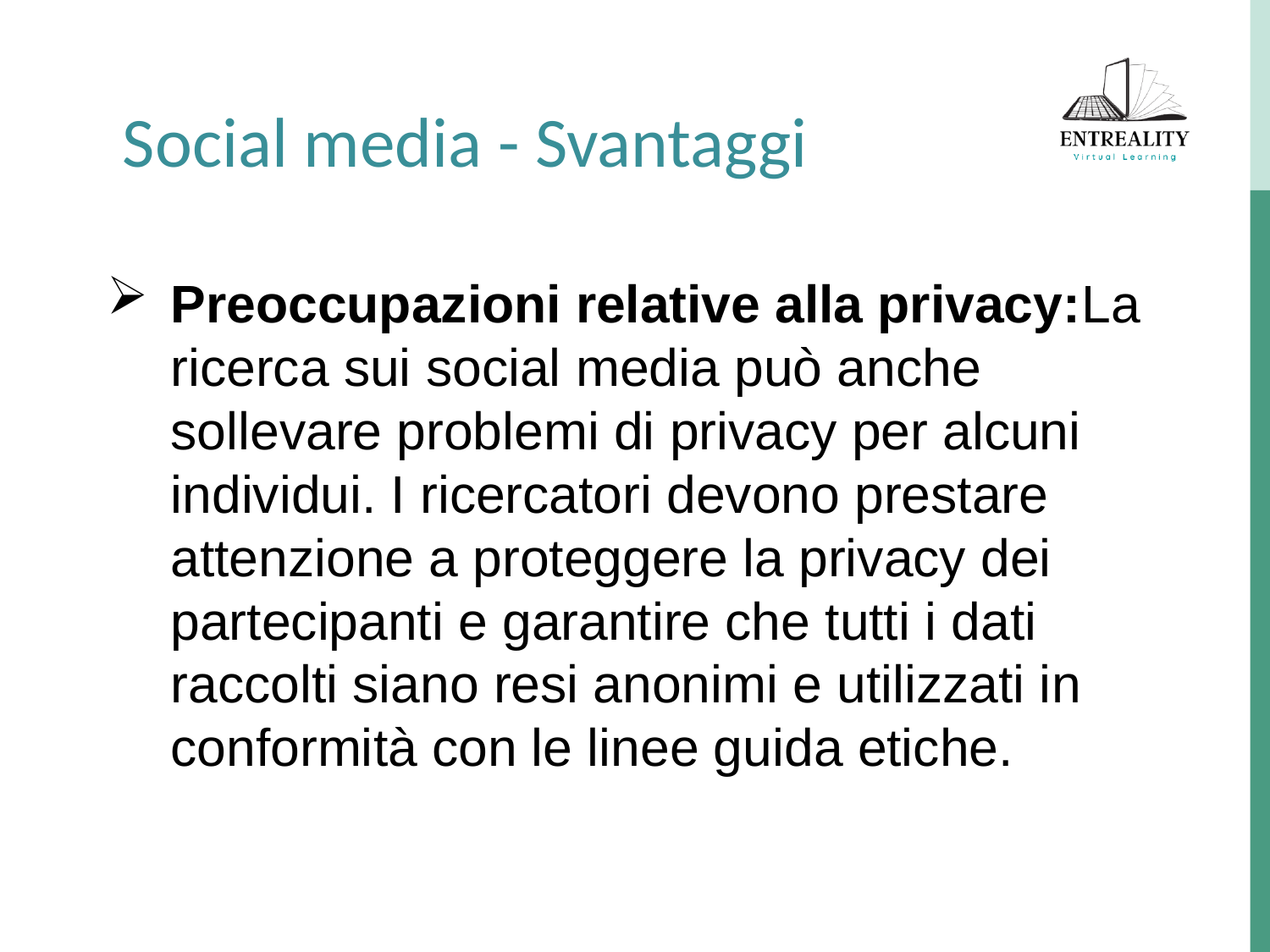

Social media - Svantaggi
Preoccupazioni relative alla privacy:La ricerca sui social media può anche sollevare problemi di privacy per alcuni individui. I ricercatori devono prestare attenzione a proteggere la privacy dei partecipanti e garantire che tutti i dati raccolti siano resi anonimi e utilizzati in conformità con le linee guida etiche.